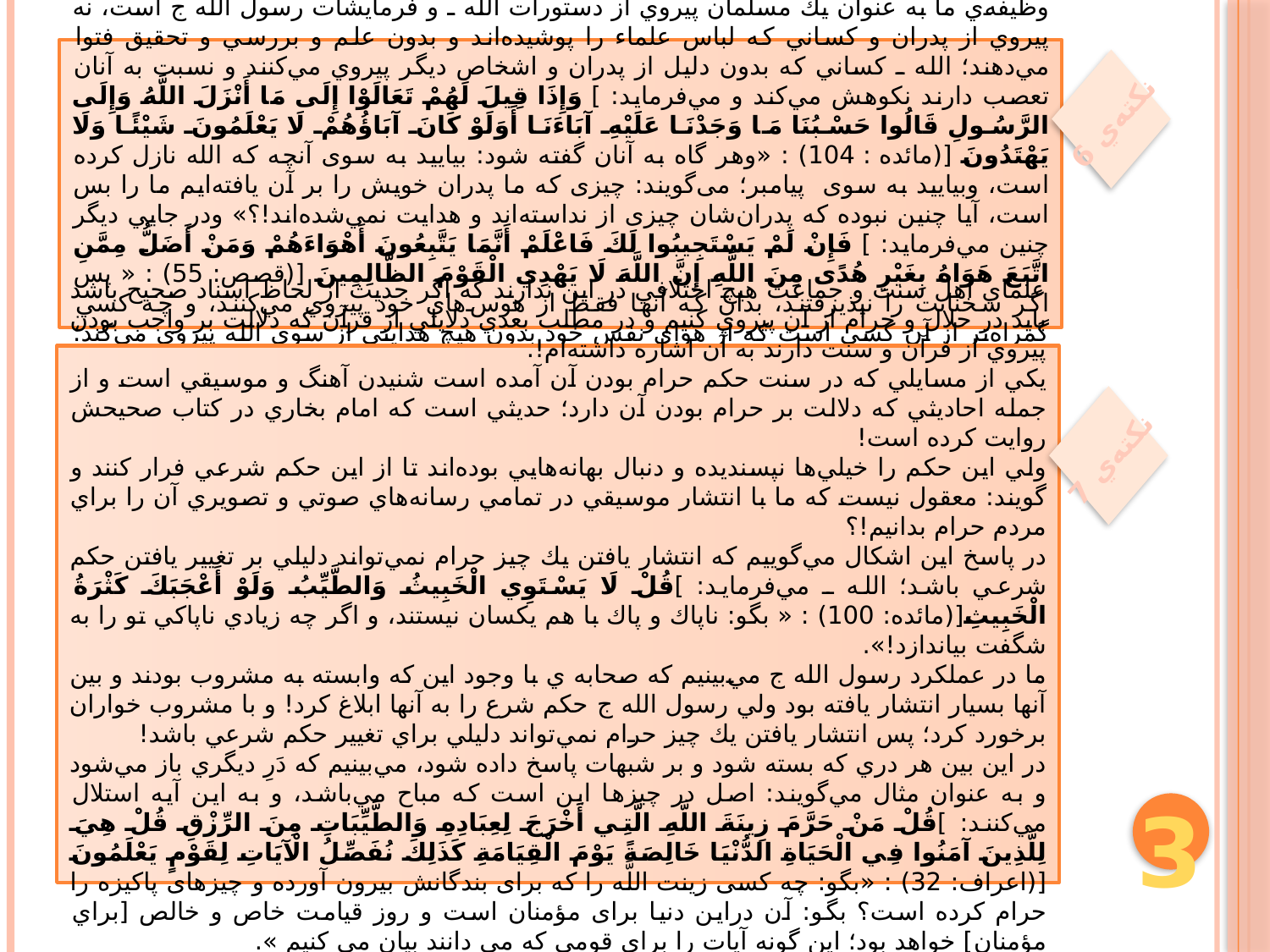

وظيفه‌ي ما به عنوان يك مسلمان پيروي از دستورات الله ـ و فرمايشات رسول الله ج است، نه پيروي از پدران و كساني كه لباس علماء را پوشيده‌اند و بدون علم و بررسي و تحقيق فتوا مي‌دهند؛ الله ـ كساني كه بدون دليل از پدران و اشخاص ديگر پيروي مي‌كنند و نسبت به آنان تعصب دارند نكوهش مي‌كند و مي‌فرمايد: ] وَإِذَا قِيلَ لَهُمْ تَعَالَوْا إِلَى مَا أَنْزَلَ اللَّهُ وَإِلَى الرَّسُولِ قَالُوا حَسْبُنَا مَا وَجَدْنَا عَلَيْهِ آبَاءَنَا أَوَلَوْ كَانَ آبَاؤُهُمْ لَا يَعْلَمُونَ شَيْئًا وَلَا يَهْتَدُونَ [(مائده : 104) : «وهر گاه به آنان گفته شود: بیایید به سوی آنچه که الله نازل کرده است، وبیایید به سوی  پیامبر؛ می‌گویند: چیزی که ما پدران خویش را بر آن یافته‌ایم ما را بس است، آیا چنين نبوده كه پدران‌شان چیزی از نداسته‌اند و هدايت نمي‌شده‌اند!؟» ودر جايي ديگر چنين مي‌فرمايد: ] فَإِنْ لَمْ يَسْتَجِيبُوا لَكَ فَاعْلَمْ أَنَّمَا يَتَّبِعُونَ أَهْوَاءَهُمْ وَمَنْ أَضَلُّ مِمَّنِ اتَّبَعَ هَوَاهُ بِغَيْرِ هُدًى مِنَ اللَّهِ إِنَّ اللَّهَ لَا يَهْدِي الْقَوْمَ الظَّالِمِينَ [(قصص: 55) : « پس اگر سخنانت را نپذيرفتند، بدان كه آنها فقط از هوس‌هاي خود پيروي مي‌كنند، و چه كسي گمراه‌تر از آن كسي است كه از هواي نفس خود بدون هيچ هدايتي از سوي الله پيروي مي‌كند؛ بي‌گمان الله ستم‌كاران را هدايت نمي‌كند!».

نكته‌ي 6
علماي اهل سنت و جماعت هيچ اختلافي در اين ندارند كه اگر حديث از لحاظ اسناد صحيح باشد بايد در حلال و حرام از آن پيروي كنيم و در مطلب بعدي دلايلي از قرآن كه دلالت بر واجب بودن پيروي از قرآن و سنت دارند به آن اشاره‌ داشته‌ام!.
يكي از مسايلي كه در سنت حكم حرام بودن آن آمده است شنيدن آهنگ و موسيقي است و از جمله احاديثي كه دلالت بر حرام بودن آن دارد؛ حديثي است كه امام بخاري در كتاب صحيحش روايت كرده است!
ولي اين حكم را خيلي‌ها نپسنديده و دنبال بهانه‌هايي بوده‌اند تا از اين حكم شرعي فرار كنند و گويند: معقول نيست كه ما با انتشار موسيقي در تمامي رسانه‌هاي صوتي و تصويري آن را براي مردم حرام بدانيم!؟
در پاسخ اين اشكال مي‌گوييم كه انتشار يافتن يك چيز حرام نمي‌تواند دليلي بر تغيير يافتن حكم شرعي باشد؛ الله ـ مي‌فرمايد: ]قُلْ لَا يَسْتَوِي الْخَبِيثُ وَالطَّيِّبُ وَلَوْ أَعْجَبَكَ كَثْرَةُ الْخَبِيثِ[(مائده: 100) : « بگو: ناپاك و پاك با هم يكسان نيستند، و اگر چه زيادي ناپاكي تو را به شگفت بياندازد!».
ما در عملكرد رسول الله ج مي‌بينيم كه صحابه ي با وجود اين كه وابسته به مشروب بودند و بين آنها بسيار انتشار يافته بود ولي رسول الله ج حكم شرع را به آنها ابلاغ كرد! و با مشروب خواران برخورد كرد؛ پس انتشار يافتن يك چيز حرام نمي‌تواند دليلي براي تغيير حكم شرعي باشد!
در اين بين هر دري كه بسته شود و بر شبهات پاسخ داده شود، مي‌بينيم كه دَرِ ديگري باز مي‌شود و به عنوان مثال مي‌گويند: اصل در چيزها اين است كه مباح مي‌باشد، و به اين آيه استلال مي‌كنند: ]قُلْ مَنْ حَرَّمَ زِينَةَ اللَّهِ الَّتِي أَخْرَجَ لِعِبَادِهِ وَالطَّيِّبَاتِ مِنَ الرِّزْقِ قُلْ هِيَ لِلَّذِينَ آمَنُوا فِي الْحَيَاةِ الدُّنْيَا خَالِصَةً يَوْمَ الْقِيَامَةِ كَذَلِكَ نُفَصِّلُ الْآيَاتِ لِقَوْمٍ يَعْلَمُونَ [(اعراف: 32) : «بگو: چه کسی زينت اللَّه را كه براى بندگانش بیرون آورده و چیزهای پاکیزه را حرام کرده است؟ بگو: آن دراین دنیا برای مؤمنان است و روز قیامت خاص و خالص [براي مؤمنان] خواهد بود؛ این گونه آیات را برای قومی که می دانند بیان می کنیم ».

نكته‌ي 7
3